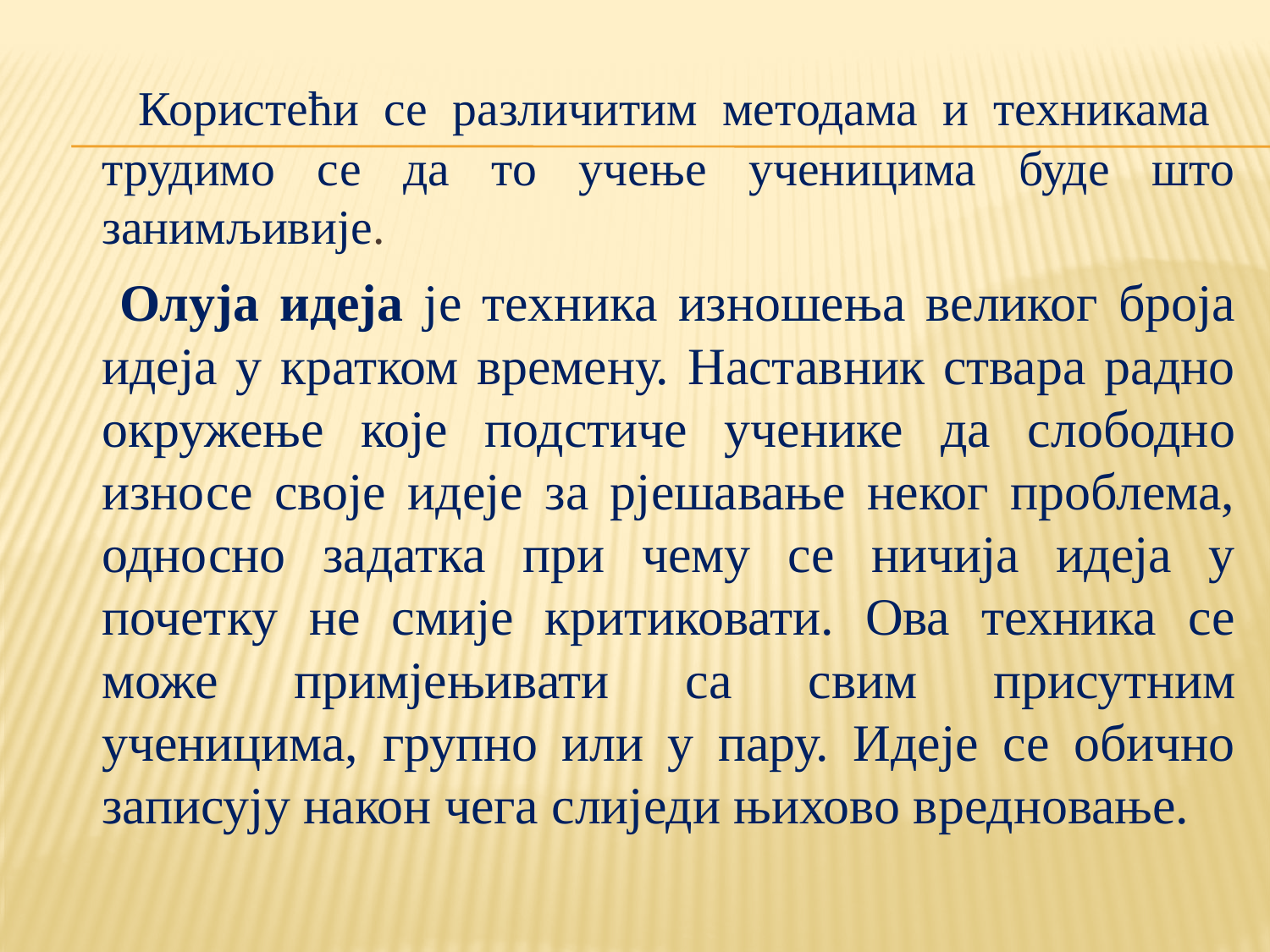

#
   Користећи се различитим методама и техникама  трудимо се да то учење ученицима буде што занимљивије.
   Олуја идеја је техника изношења великог броја идеја у кратком времену. Наставник ствара радно окружење које подстиче ученике да слободно износе своје идеје за рјешавање неког проблема, односно задатка при чему се ничија идеја у почетку не смије критиковати. Ова техника се може примјењивати са свим присутним ученицима, групно или у пару. Идеје се обично записују након чега слиједи њихово вредновање.